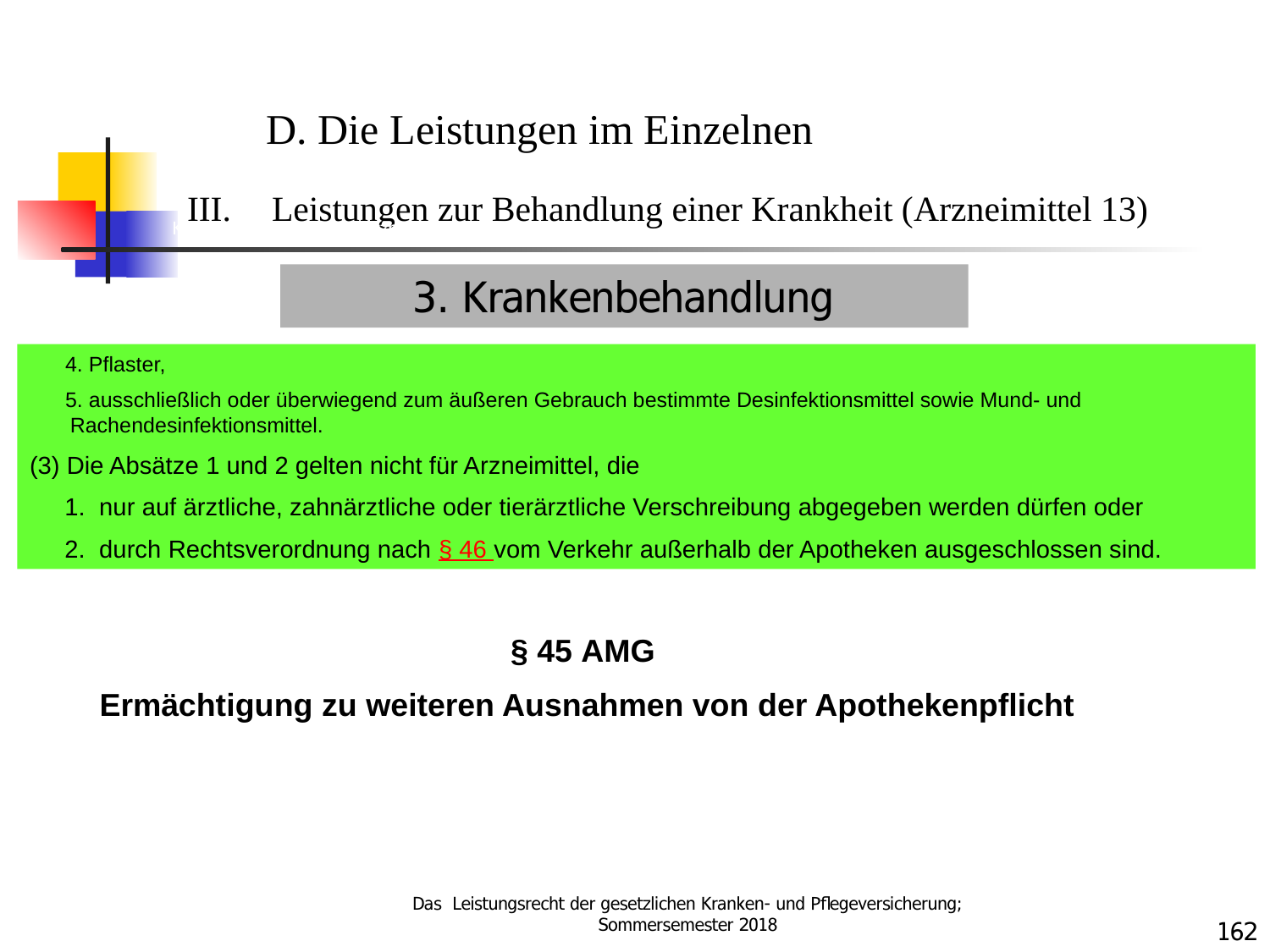

Krankenbehandlung 13 (Arzneimittel)
D. Die Leistungen im Einzelnen

Leistungen zur Behandlung einer Krankheit (Arzneimittel 13)
3. Krankenbehandlung
      4. Pflaster,
      5. ausschließlich oder überwiegend zum äußeren Gebrauch bestimmte Desinfektionsmittel sowie Mund- und Rachendesinfektionsmittel.
(3) Die Absätze 1 und 2 gelten nicht für Arzneimittel, die
     1.  nur auf ärztliche, zahnärztliche oder tierärztliche Verschreibung abgegeben werden dürfen oder
     2.  durch Rechtsverordnung nach § 46 vom Verkehr außerhalb der Apotheken ausgeschlossen sind.
Krankheit
§ 45 AMG
Ermächtigung zu weiteren Ausnahmen von der Apothekenpflicht
Das  Leistungsrecht der gesetzlichen Kranken- und Pflegeversicherung; Sommersemester 2018
162